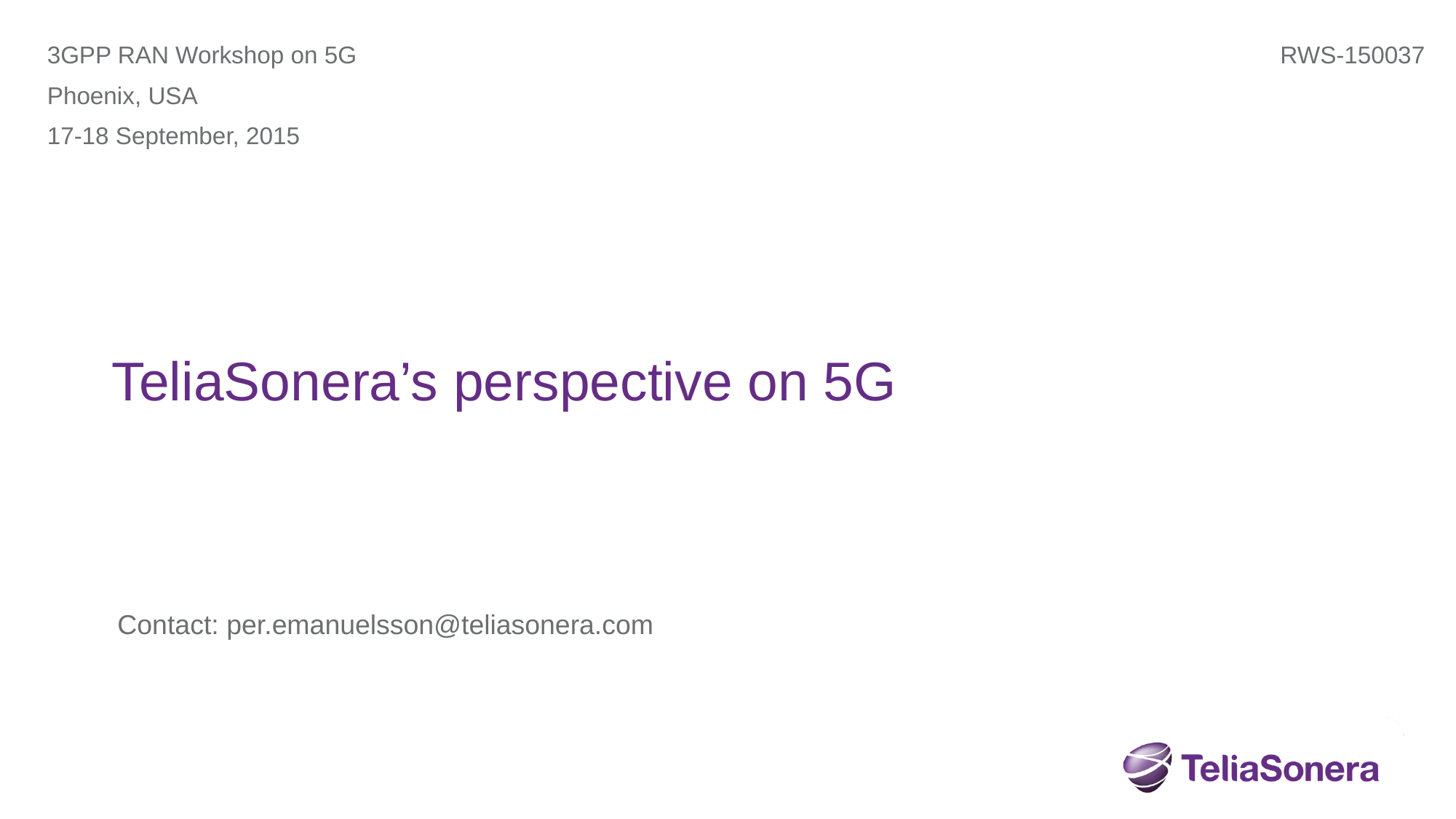

3GPP RAN Workshop on 5G
Phoenix, USA
17-18 September, 2015
RWS-150037
# TeliaSonera’s perspective on 5G
Contact: per.emanuelsson@teliasonera.com